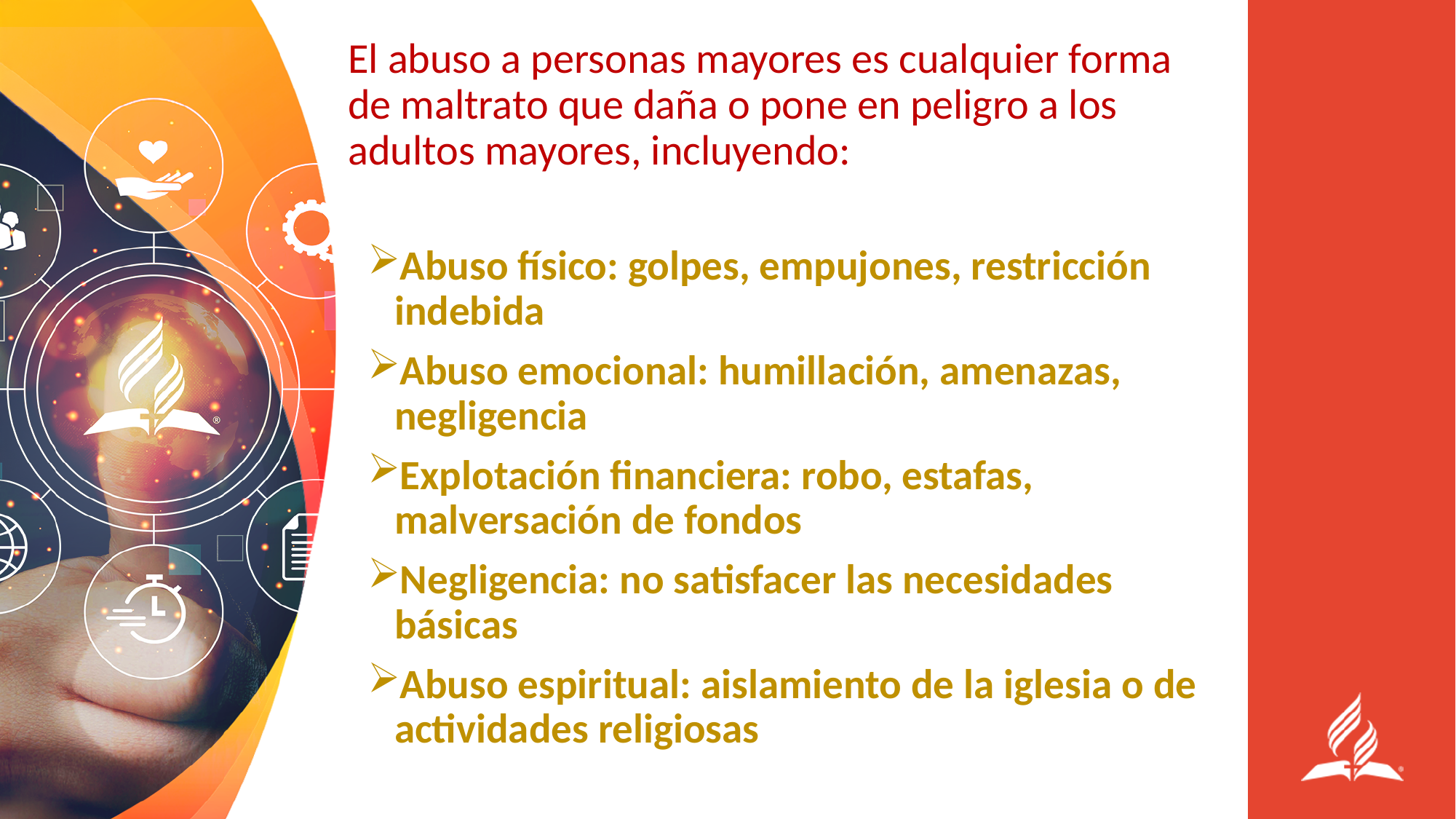

# El abuso a personas mayores es cualquier forma de maltrato que daña o pone en peligro a los adultos mayores, incluyendo:
Abuso físico: golpes, empujones, restricción indebida
Abuso emocional: humillación, amenazas, negligencia
Explotación financiera: robo, estafas, malversación de fondos
Negligencia: no satisfacer las necesidades básicas
Abuso espiritual: aislamiento de la iglesia o de actividades religiosas